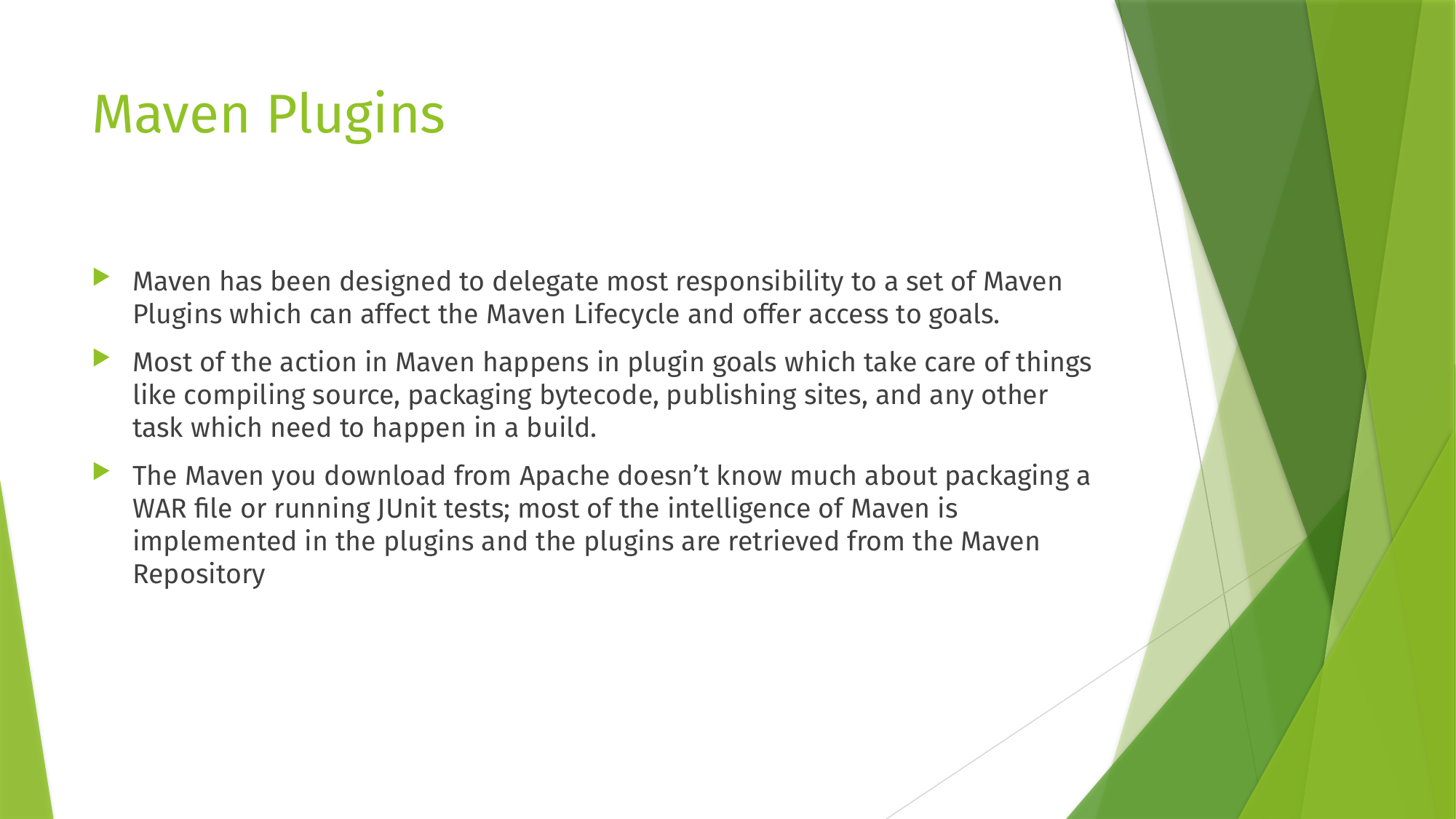

# Maven Plugins
Maven has been designed to delegate most responsibility to a set of Maven Plugins which can affect the Maven Lifecycle and offer access to goals.
Most of the action in Maven happens in plugin goals which take care of things like compiling source, packaging bytecode, publishing sites, and any other task which need to happen in a build.
The Maven you download from Apache doesn’t know much about packaging a WAR file or running JUnit tests; most of the intelligence of Maven is implemented in the plugins and the plugins are retrieved from the Maven Repository